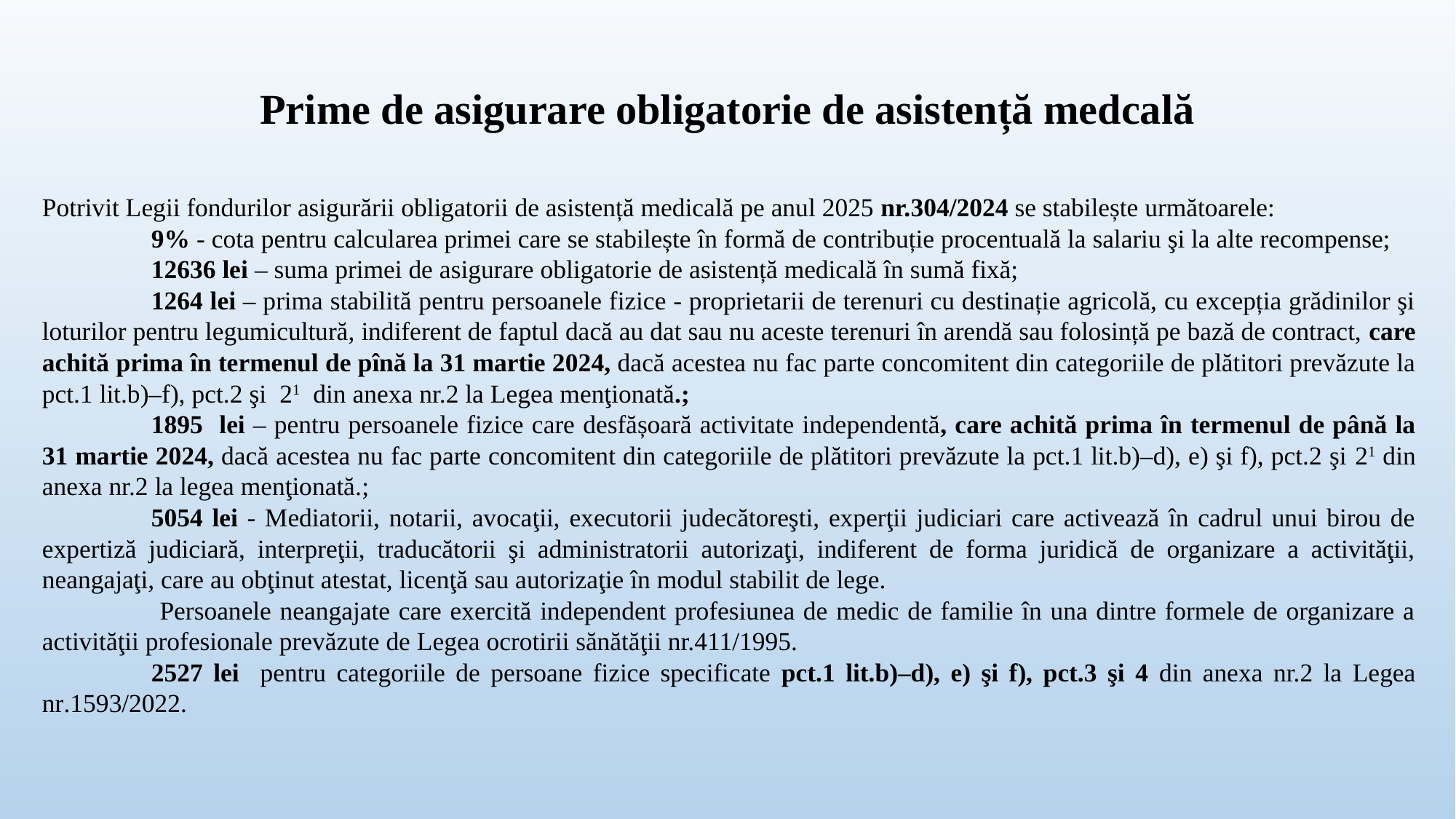

# Prime de asigurare obligatorie de asistență medcală
Potrivit Legii fondurilor asigurării obligatorii de asistență medicală pe anul 2025 nr.304/2024 se stabilește următoarele:
	9% - cota pentru calcularea primei care se stabilește în formă de contribuție procentuală la salariu şi la alte recompense;
	12636 lei – suma primei de asigurare obligatorie de asistență medicală în sumă fixă;
	1264 lei – prima stabilită pentru persoanele fizice - proprietarii de terenuri cu destinație agricolă, cu excepția grădinilor şi loturilor pentru legumicultură, indiferent de faptul dacă au dat sau nu aceste terenuri în arendă sau folosință pe bază de contract, care achită prima în termenul de pînă la 31 martie 2024, dacă acestea nu fac parte concomitent din categoriile de plătitori prevăzute la pct.1 lit.b)–f), pct.2 şi  21  din anexa nr.2 la Legea menţionată.;
	1895  lei – pentru persoanele fizice care desfășoară activitate independentă, care achită prima în termenul de până la 31 martie 2024, dacă acestea nu fac parte concomitent din categoriile de plătitori prevăzute la pct.1 lit.b)–d), e) şi f), pct.2 şi 21 din anexa nr.2 la legea menţionată.;
	5054 lei - Mediatorii, notarii, avocaţii, executorii judecătoreşti, experţii judiciari care activează în cadrul unui birou de expertiză judiciară, interpreţii, traducătorii şi administratorii autorizaţi, indiferent de forma juridică de organizare a activităţii, neangajaţi, care au obţinut atestat, licenţă sau autorizaţie în modul stabilit de lege.
	 Persoanele neangajate care exercită independent profesiunea de medic de familie în una dintre formele de organizare a activităţii profesionale prevăzute de Legea ocrotirii sănătăţii nr.411/1995.
	2527 lei  pentru categoriile de persoane fizice specificate pct.1 lit.b)–d), e) şi f), pct.3 şi 4 din anexa nr.2 la Legea nr.1593/2022.